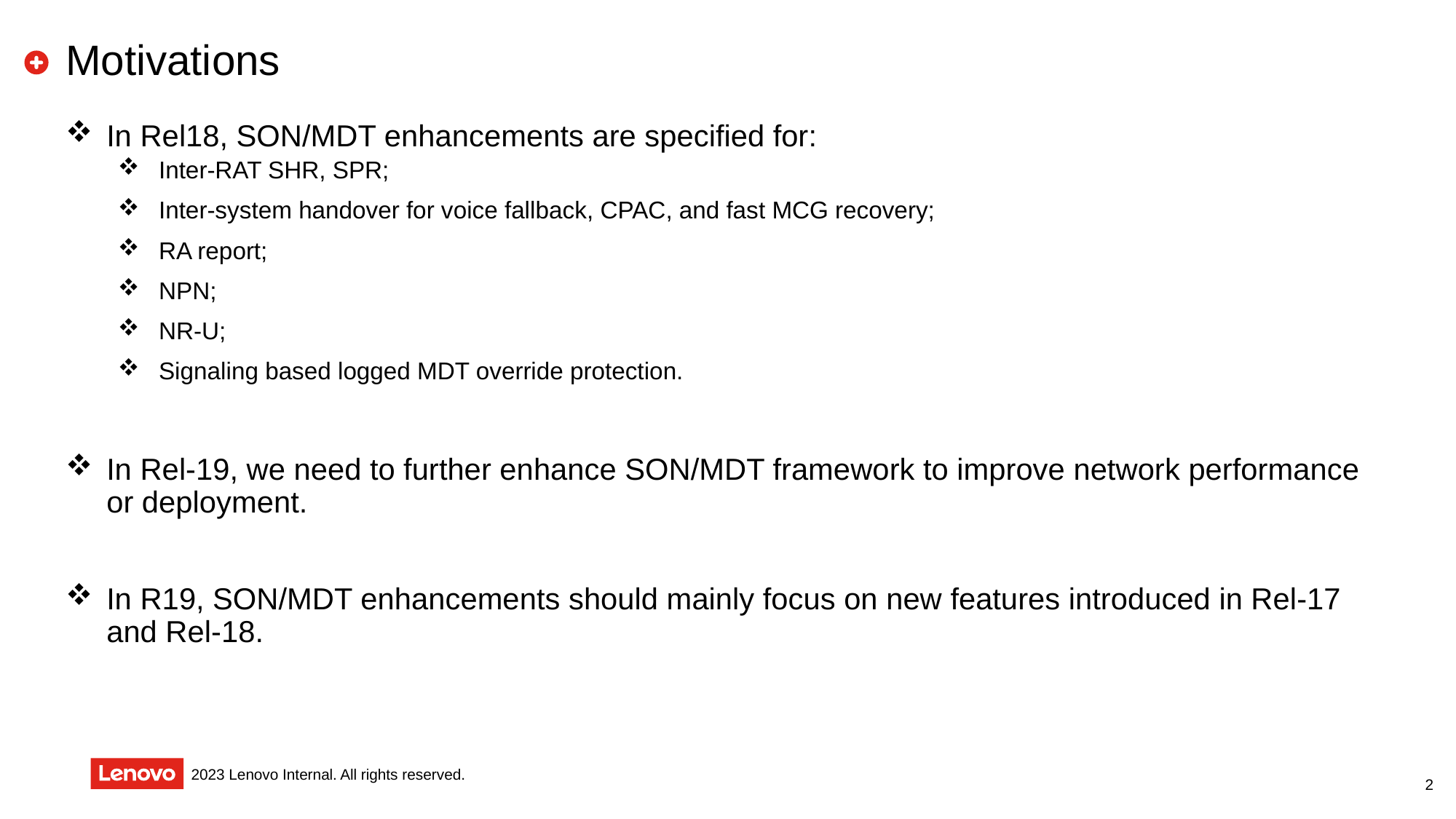

# Motivations
In Rel18, SON/MDT enhancements are specified for:
Inter-RAT SHR, SPR;
Inter-system handover for voice fallback, CPAC, and fast MCG recovery;
RA report;
NPN;
NR-U;
Signaling based logged MDT override protection.

In Rel-19, we need to further enhance SON/MDT framework to improve network performance or deployment.

In R19, SON/MDT enhancements should mainly focus on new features introduced in Rel-17 and Rel-18.